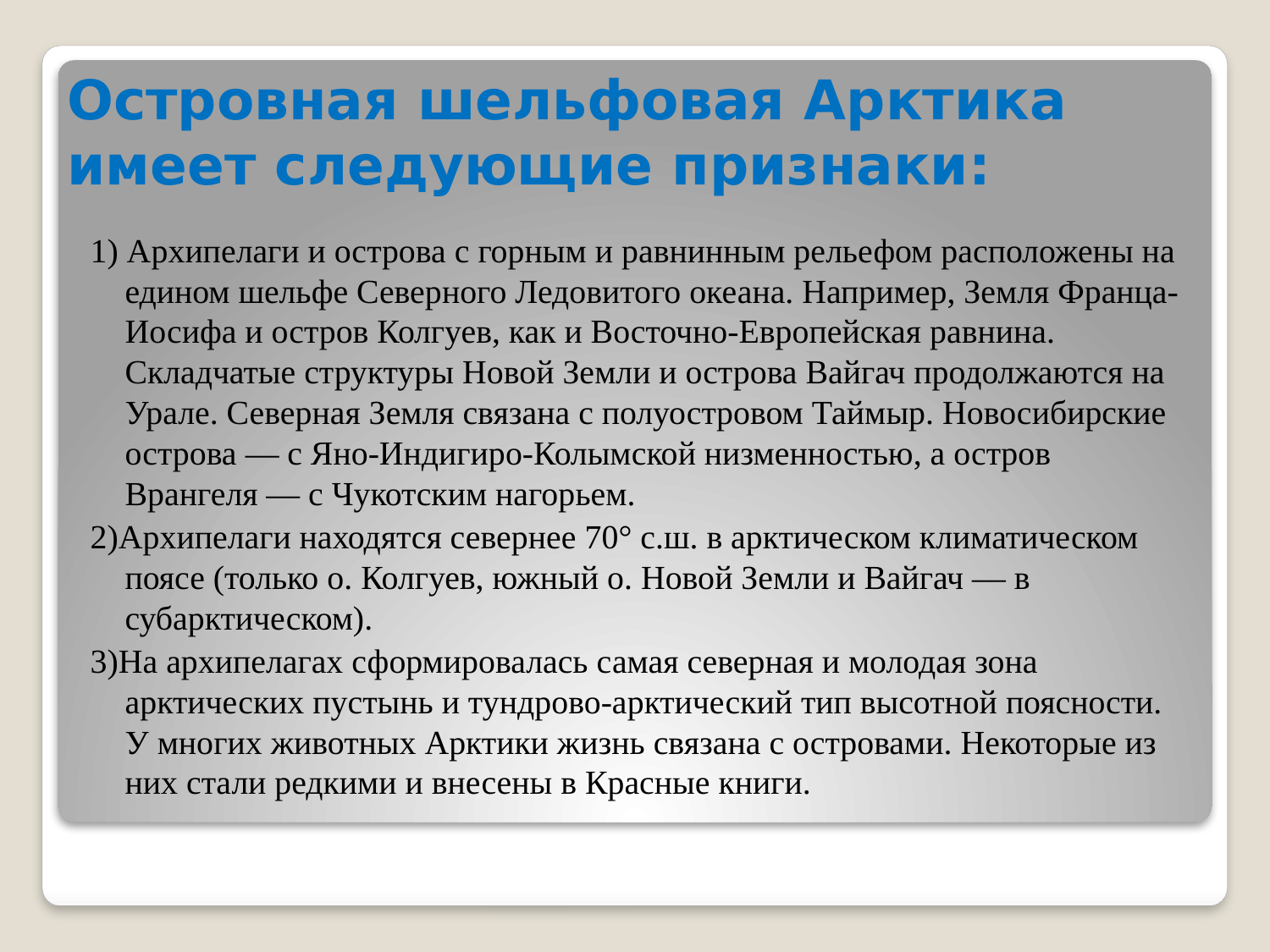

# Островная шельфовая Арктика имеет следующие признаки:
1) Архипелаги и острова с горным и равнинным рельефом расположены на едином шельфе Северного Ледовитого океана. Например, Земля Франца-Иосифа и остров Колгуев, как и Восточно-Европейская равнина. Складчатые структуры Новой Земли и острова Вайгач продолжаются на Урале. Северная Земля связана с полуостровом Таймыр. Новосибирские острова — с Яно-Индигиро-Колымской низменностью, а остров Врангеля — с Чукотским нагорьем.
2)Архипелаги находятся севернее 70° с.ш. в арктическом климатическом поясе (только о. Колгуев, южный о. Новой Земли и Вайгач — в субарктическом).
3)На архипелагах сформировалась самая северная и молодая зона арктических пустынь и тундрово-арктический тип высотной поясности. У многих животных Арктики жизнь связана с островами. Некоторые из них стали редкими и внесены в Красные книги.